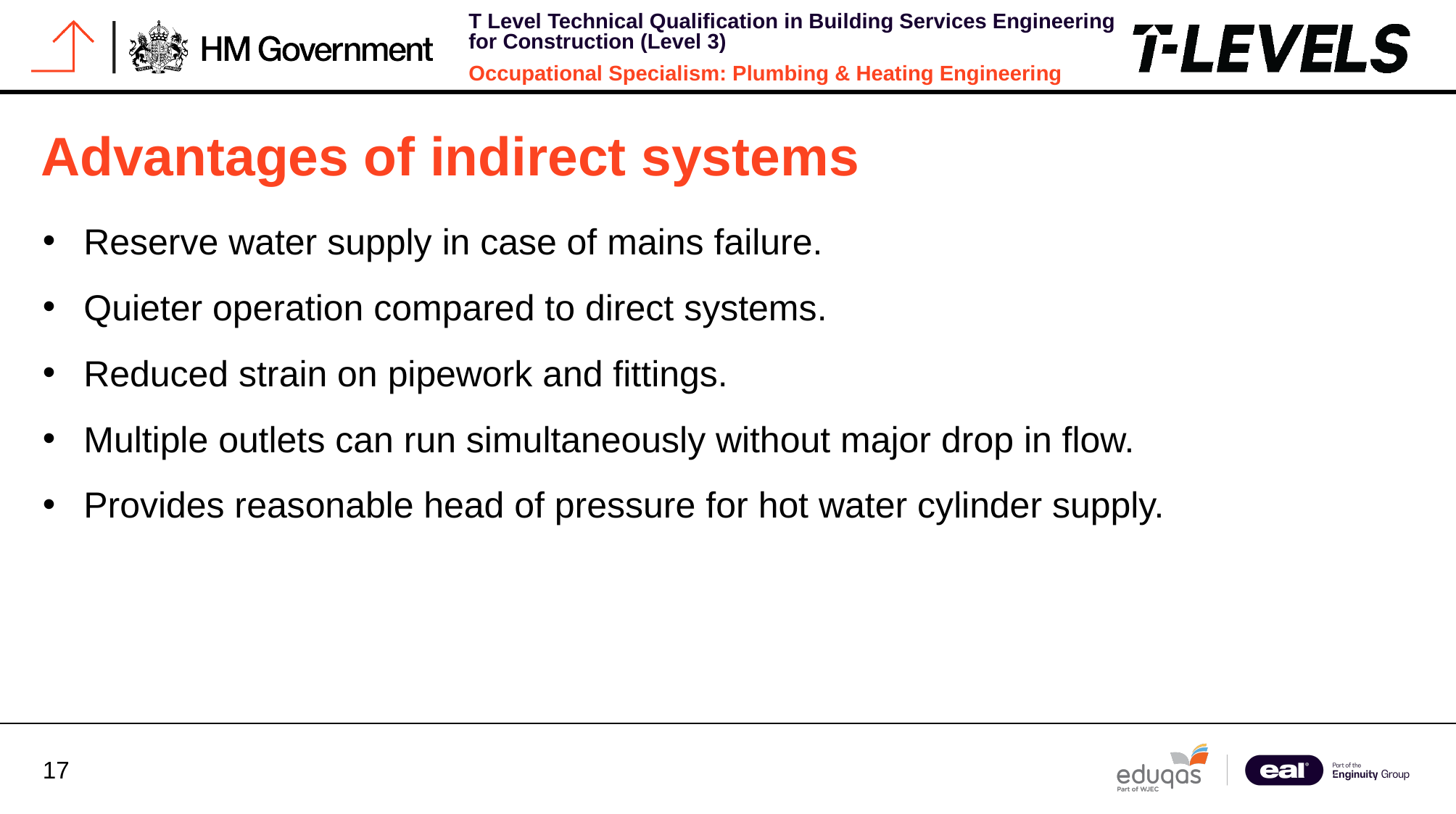

# Advantages of indirect systems
Reserve water supply in case of mains failure.
Quieter operation compared to direct systems.
Reduced strain on pipework and fittings.
Multiple outlets can run simultaneously without major drop in flow.
Provides reasonable head of pressure for hot water cylinder supply.